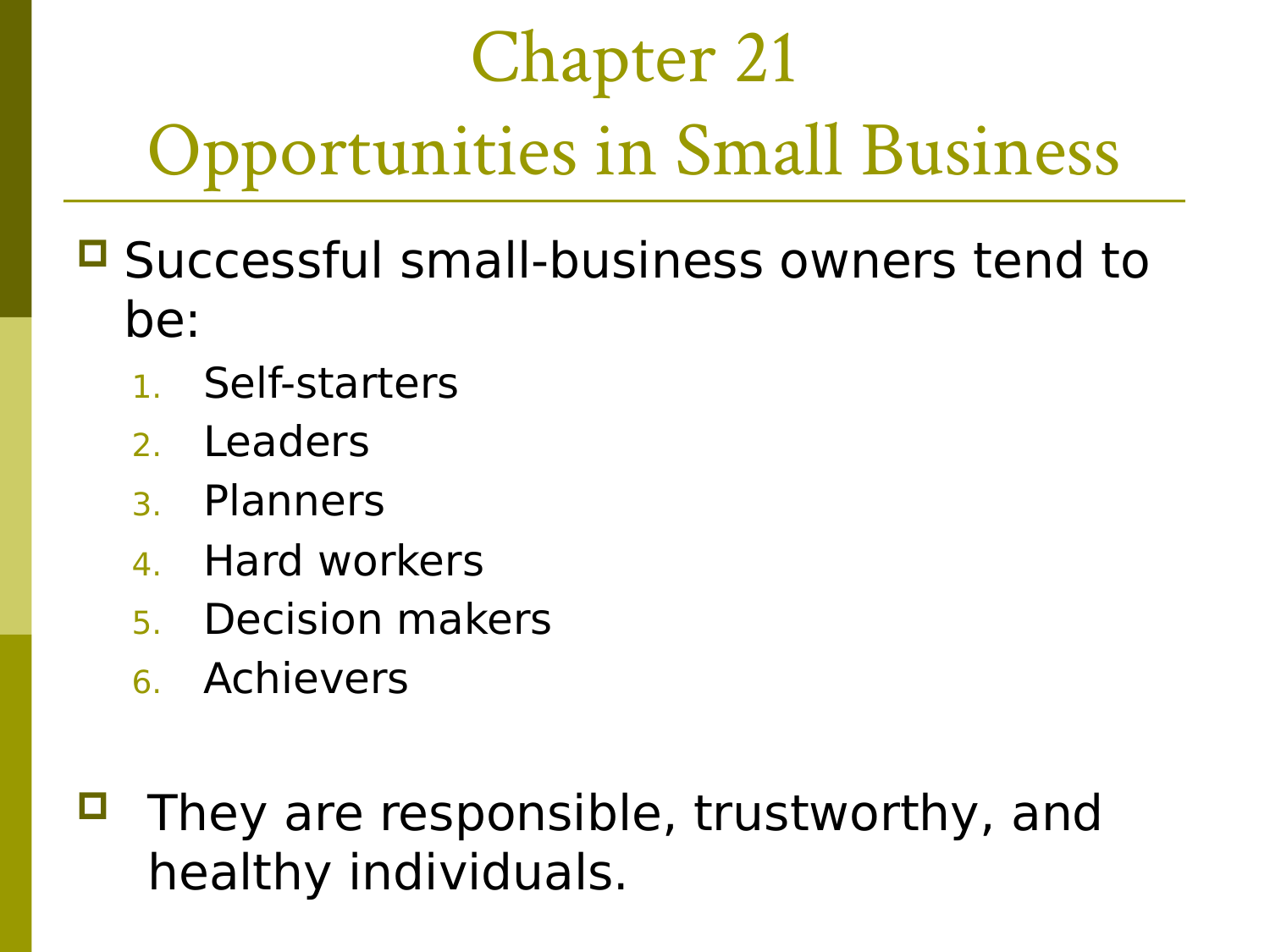

# Chapter 21 Opportunities in Small Business
Successful small-business owners tend to be:
Self-starters
Leaders
Planners
Hard workers
Decision makers
Achievers

They are responsible, trustworthy, and healthy individuals.